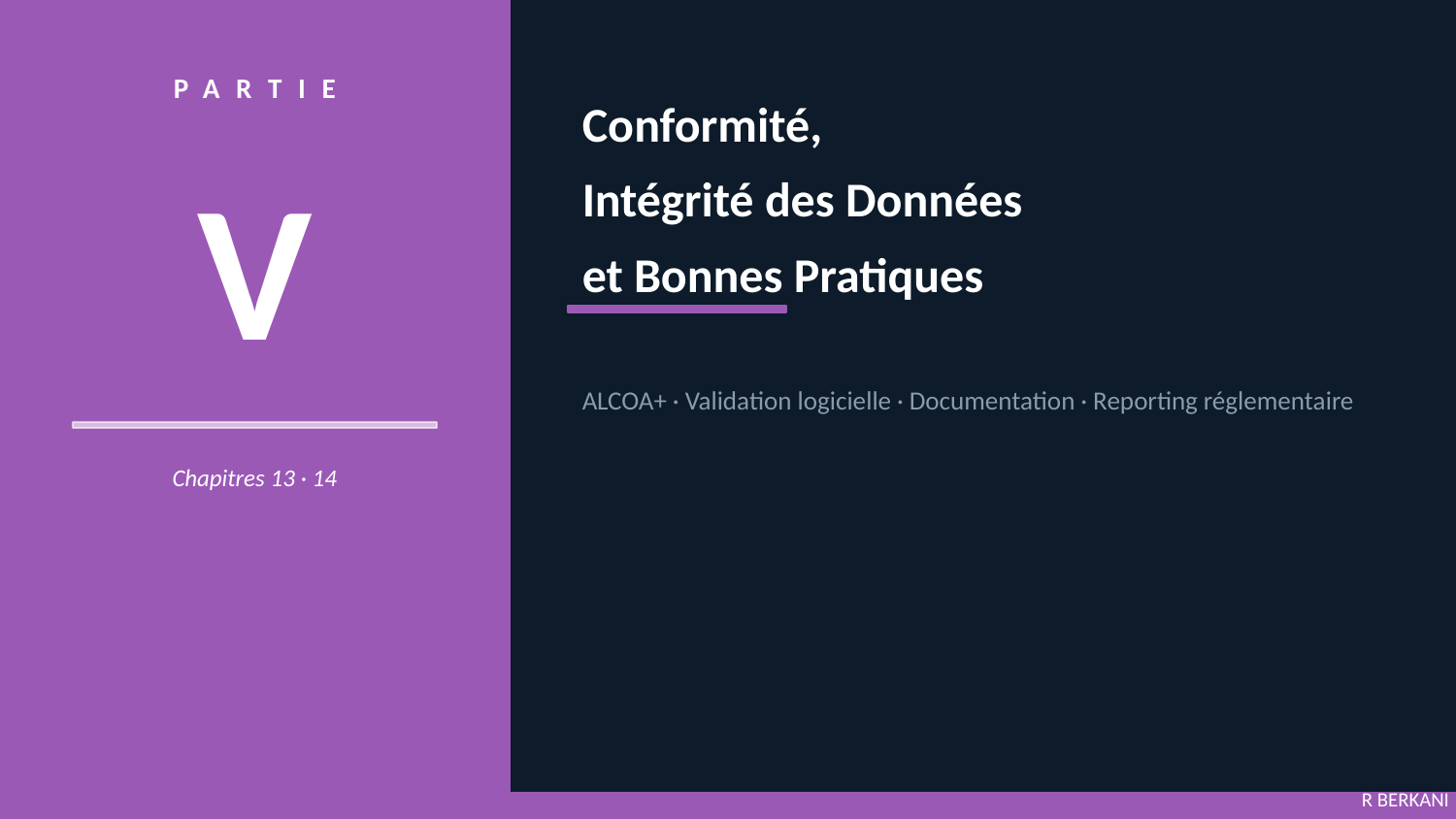

PARTIE
Conformité,
Intégrité des Données
et Bonnes Pratiques
V

ALCOA+ · Validation logicielle · Documentation · Reporting réglementaire

Chapitres 13 · 14
R BERKANI